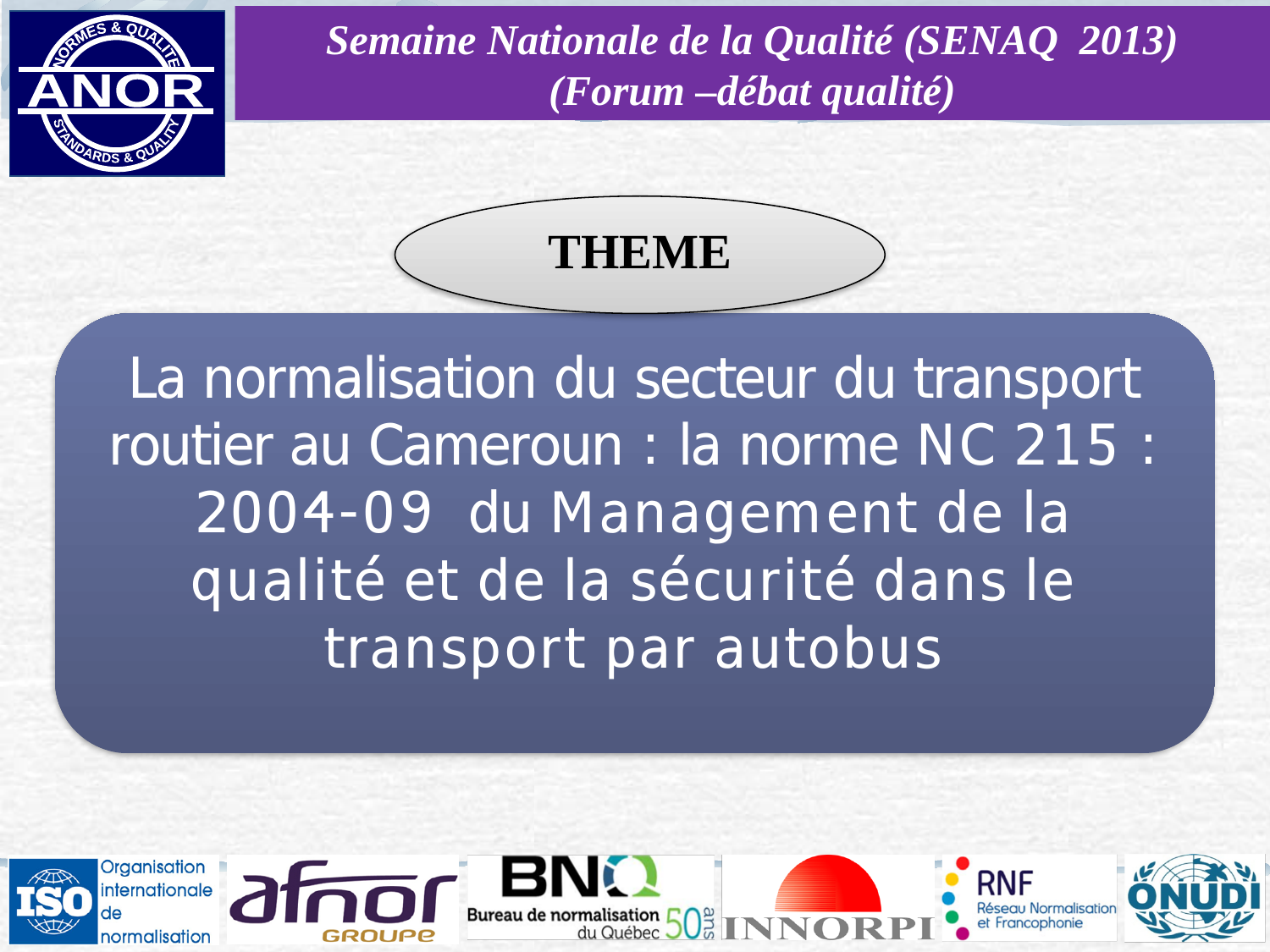

Semaine Nationale de la Qualité (SENAQ  2013)
(Forum –débat qualité)
THEME
La normalisation du secteur du transport routier au Cameroun : la norme NC 215 : 2004-09  du Management de la qualité et de la sécurité dans le transport par autobus